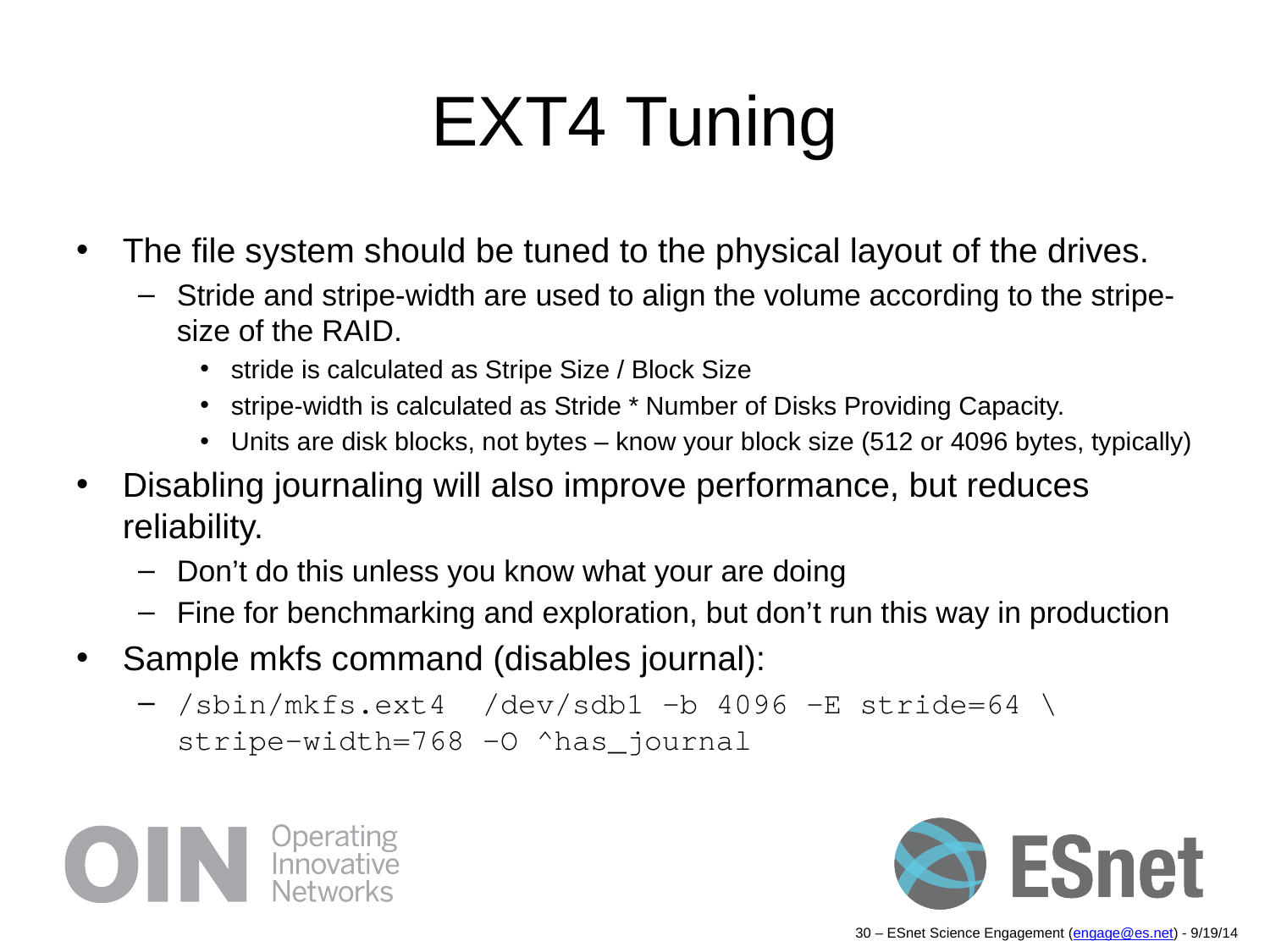

# EXT4 Tuning
The file system should be tuned to the physical layout of the drives.
Stride and stripe-width are used to align the volume according to the stripe-size of the RAID.
stride is calculated as Stripe Size / Block Size
stripe-width is calculated as Stride * Number of Disks Providing Capacity.
Units are disk blocks, not bytes – know your block size (512 or 4096 bytes, typically)
Disabling journaling will also improve performance, but reduces reliability.
Don’t do this unless you know what your are doing
Fine for benchmarking and exploration, but don’t run this way in production
Sample mkfs command (disables journal):
/sbin/mkfs.ext4  /dev/sdb1 –b 4096 –E stride=64 \ stripe-width=768 –O ^has_journal

30 – ESnet Science Engagement (engage@es.net) - 9/19/14